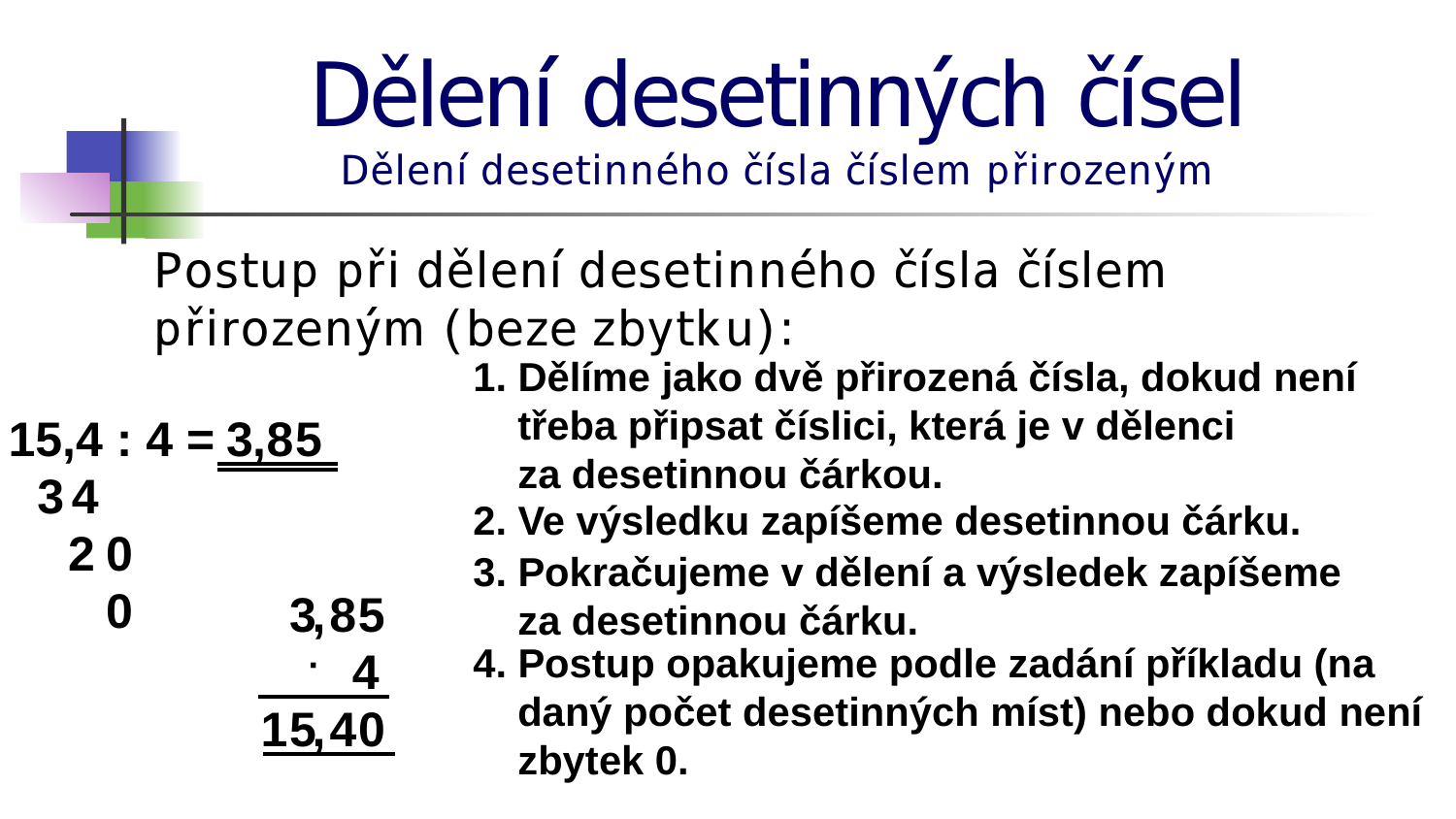

# Dělení desetinných čísel Dělení desetinného čísla číslem přirozeným
Postup při dělení desetinného čísla číslem přirozeným (beze zbytku):
1. Dělíme jako dvě přirozená čísla, dokud není
    třeba připsat číslici, která je v dělenci
    za desetinnou čárkou.
15,4 : 4 =
3
,
8
5
3
4
2. Ve výsledku zapíšeme desetinnou čárku.
2
0
3. Pokračujeme v dělení a výsledek zapíšeme
    za desetinnou čárku.
0
3
,
8
5
4. Postup opakujeme podle zadání příkladu (na
    daný počet desetinných míst) nebo dokud není
    zbytek 0.
·
4
1
5
,
4
0